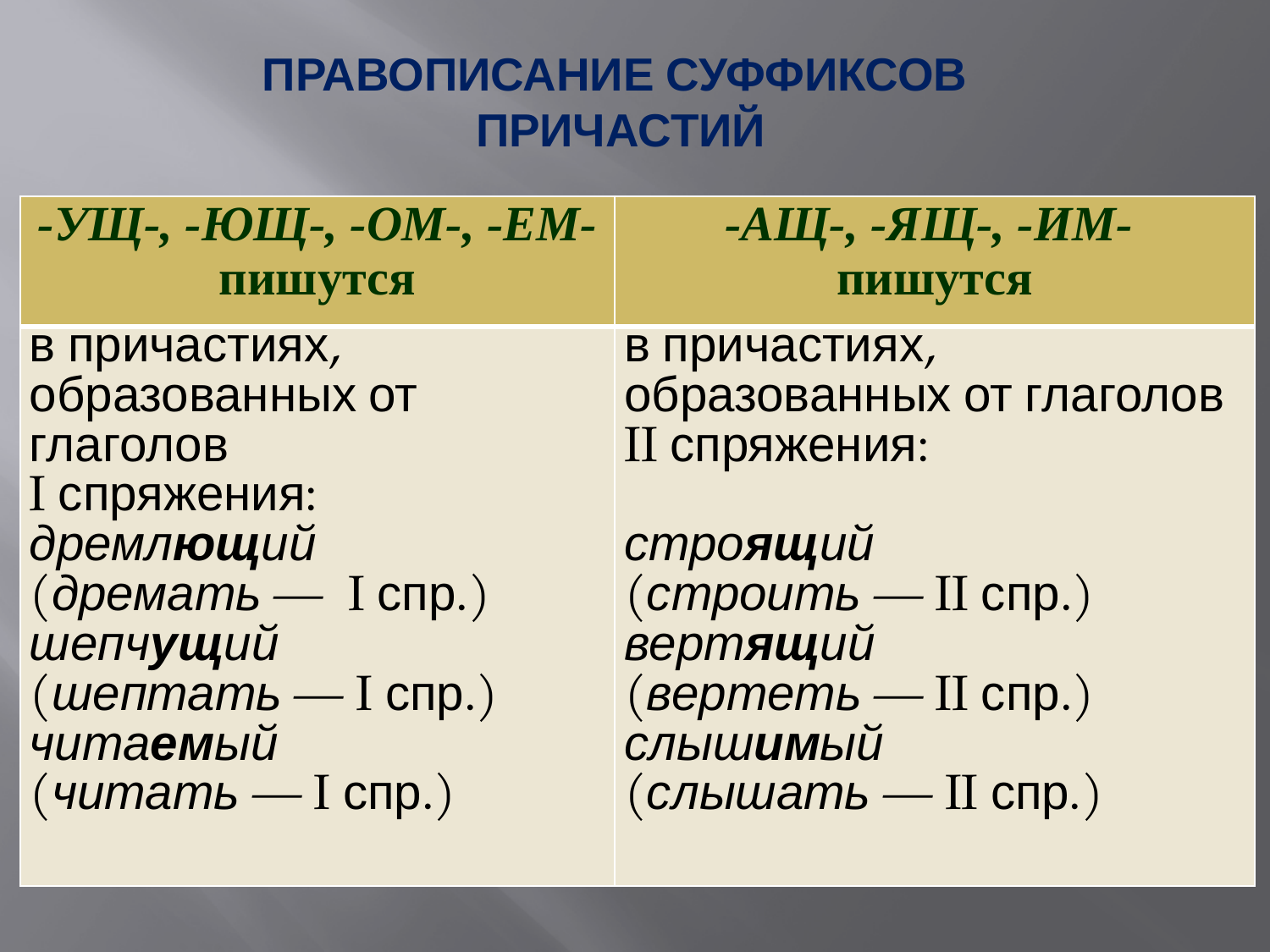

# ПРАВОПИСАНИЕ СУФФИКСОВ ПРИЧАСТИЙ
| -УЩ-, -ЮЩ-, -ОМ-, -ЕМ- пишутся | -АЩ-, -ЯЩ-, -ИМ- пишутся |
| --- | --- |
| в причастиях, образованных от глаголов I спряжения: дремлющий (дремать — I спр.) шепчущий (шептать — I спр.) читаемый (читать — I спр.) | в причастиях, образованных от глаголов II спряжения: строящий (строить — II спр.) вертящий (вертеть — II спр.) слышимый (слышать — II спр.) |